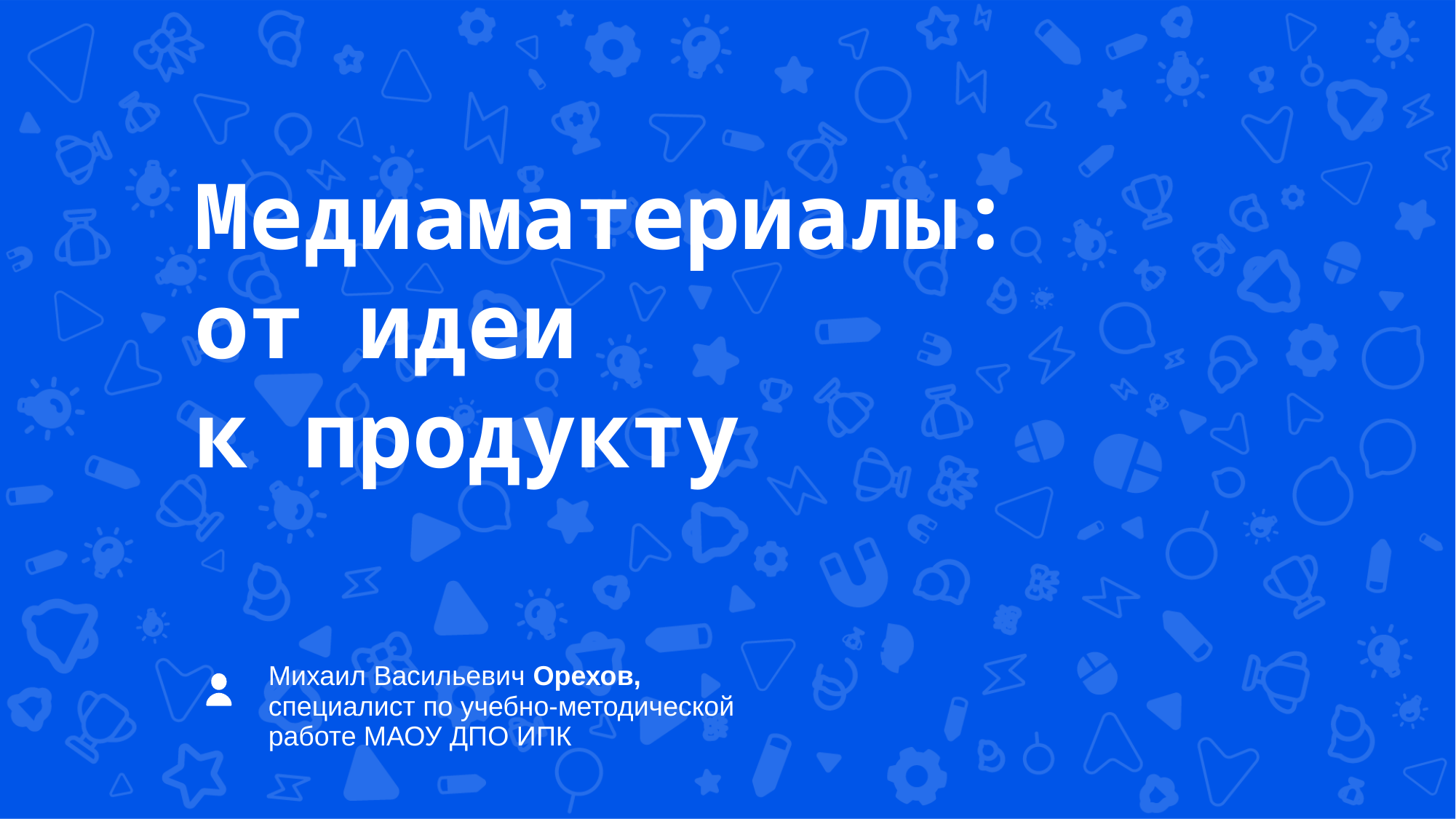

Медиаматериалы:
от идеи
к продукту
Михаил Васильевич Орехов,
специалист по учебно-методической работе МАОУ ДПО ИПК